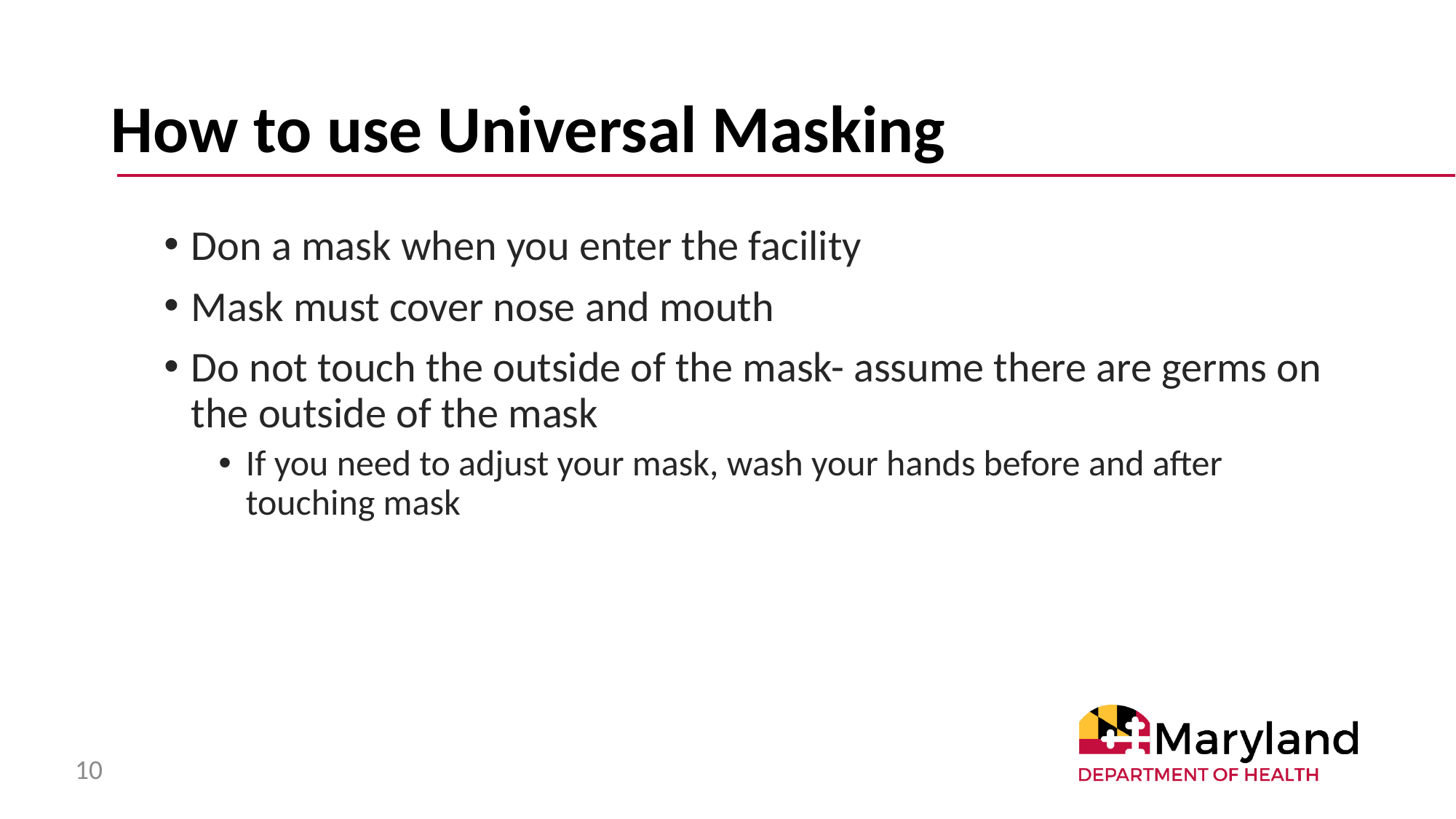

# How to use Universal Masking
Don a mask when you enter the facility
Mask must cover nose and mouth
Do not touch the outside of the mask- assume there are germs on the outside of the mask
If you need to adjust your mask, wash your hands before and after touching mask
10